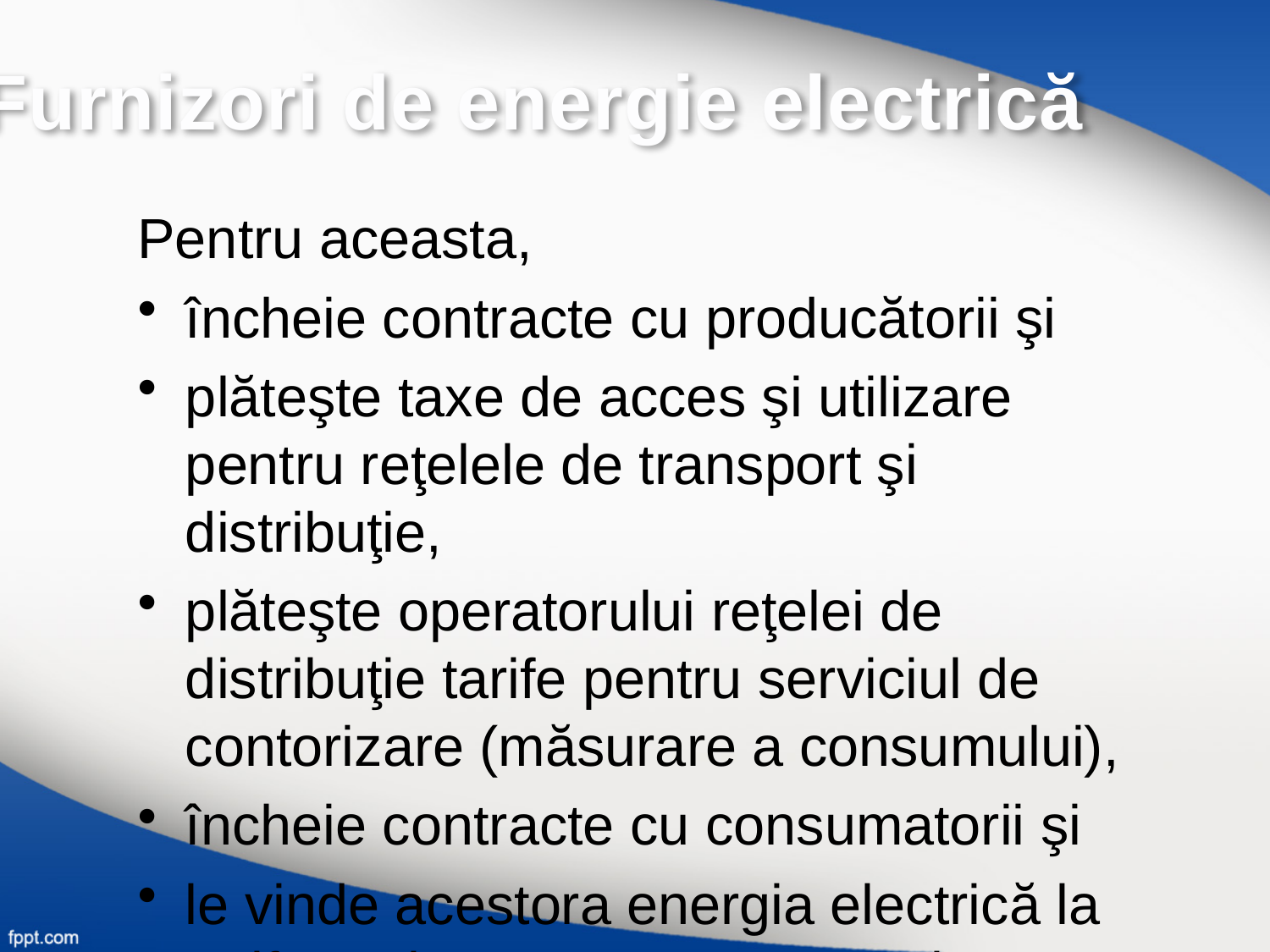

Furnizori de energie electrică
Pentru aceasta,
încheie contracte cu producătorii şi
plăteşte taxe de acces şi utilizare pentru reţelele de transport şi distribuţie,
plăteşte operatorului reţelei de distribuţie tarife pentru serviciul de contorizare (măsurare a consumului),
încheie contracte cu consumatorii şi
le vinde acestora energia electrică la tarife reglementate sau negociate.